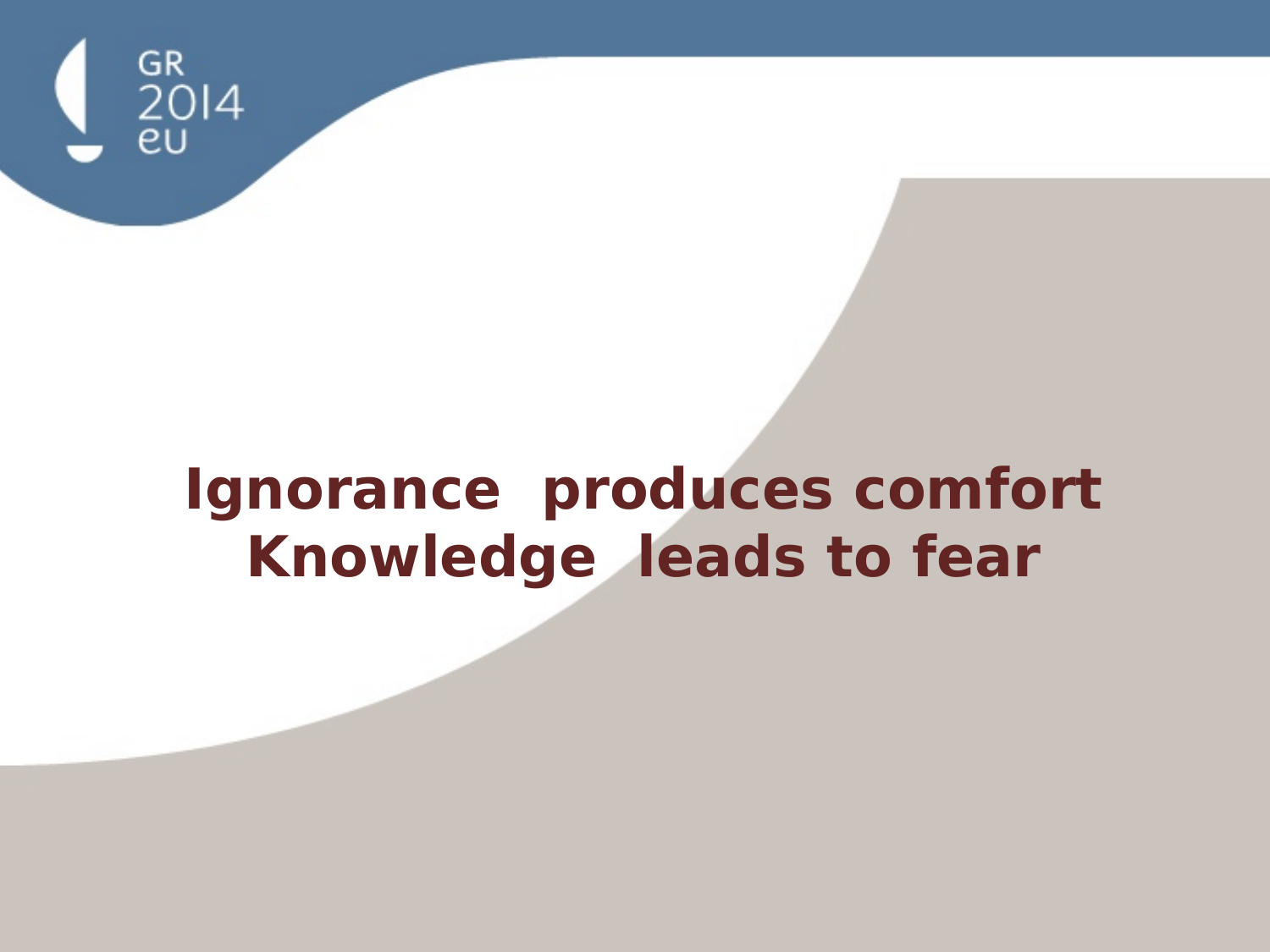

Ignorance  produces comfort
Knowledge  leads to fear